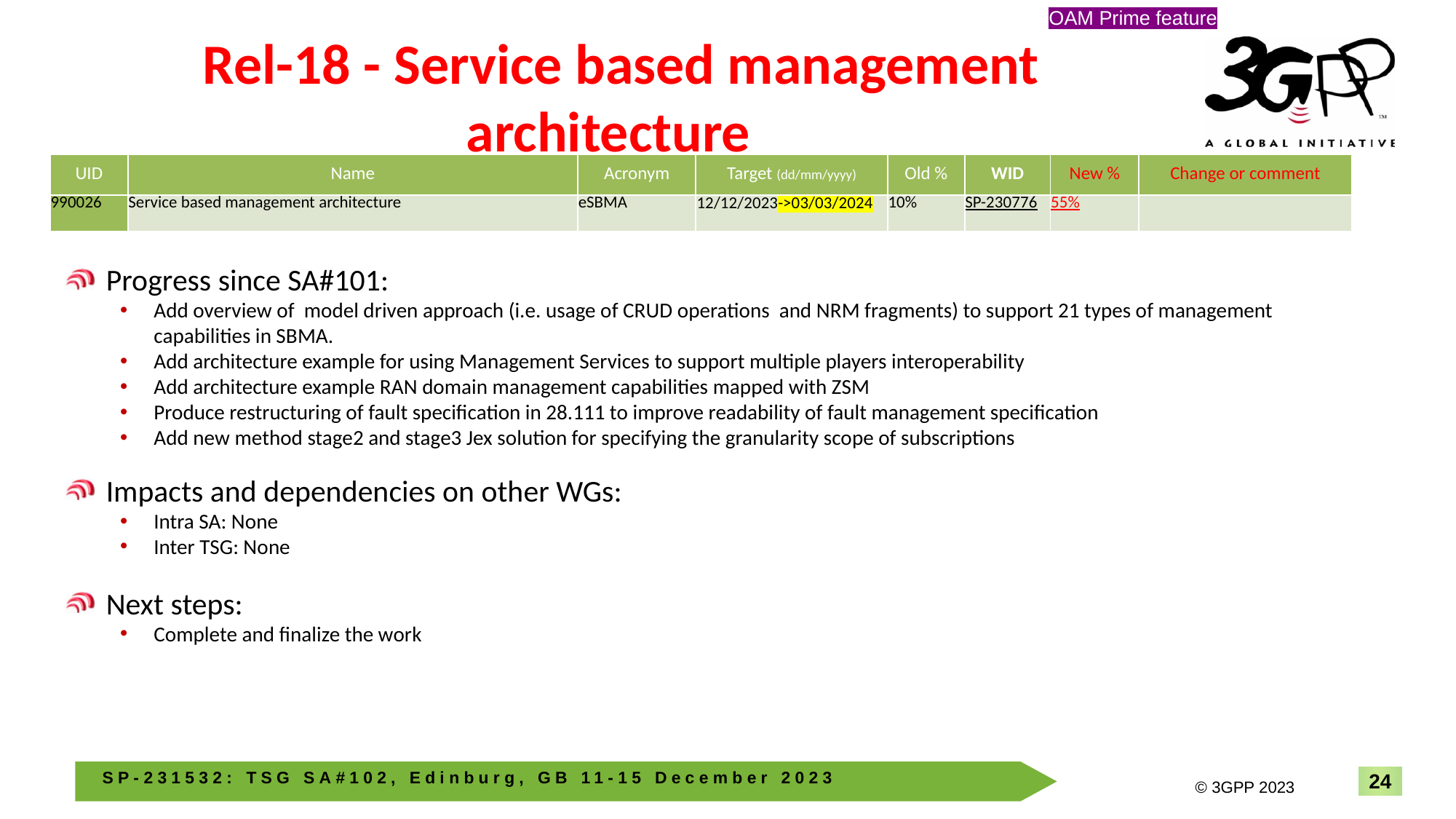

OAM Prime feature
# Rel-18 - Service based management architecture
| UID | Name | Acronym | Target (dd/mm/yyyy) | Old % | WID | New % | Change or comment |
| --- | --- | --- | --- | --- | --- | --- | --- |
| 990026 | Service based management architecture | eSBMA | 12/12/2023->03/03/2024 | 10% | SP-230776 | 55% |  |
Progress since SA#101:
Add overview of  model driven approach (i.e. usage of CRUD operations  and NRM fragments) to support 21 types of management capabilities in SBMA.
Add architecture example for using Management Services to support multiple players interoperability
Add architecture example RAN domain management capabilities mapped with ZSM
Produce restructuring of fault specification in 28.111 to improve readability of fault management specification
Add new method stage2 and stage3 Jex solution for specifying the granularity scope of subscriptions

Impacts and dependencies on other WGs:
Intra SA: None
Inter TSG: None

Next steps:
Complete and finalize the work